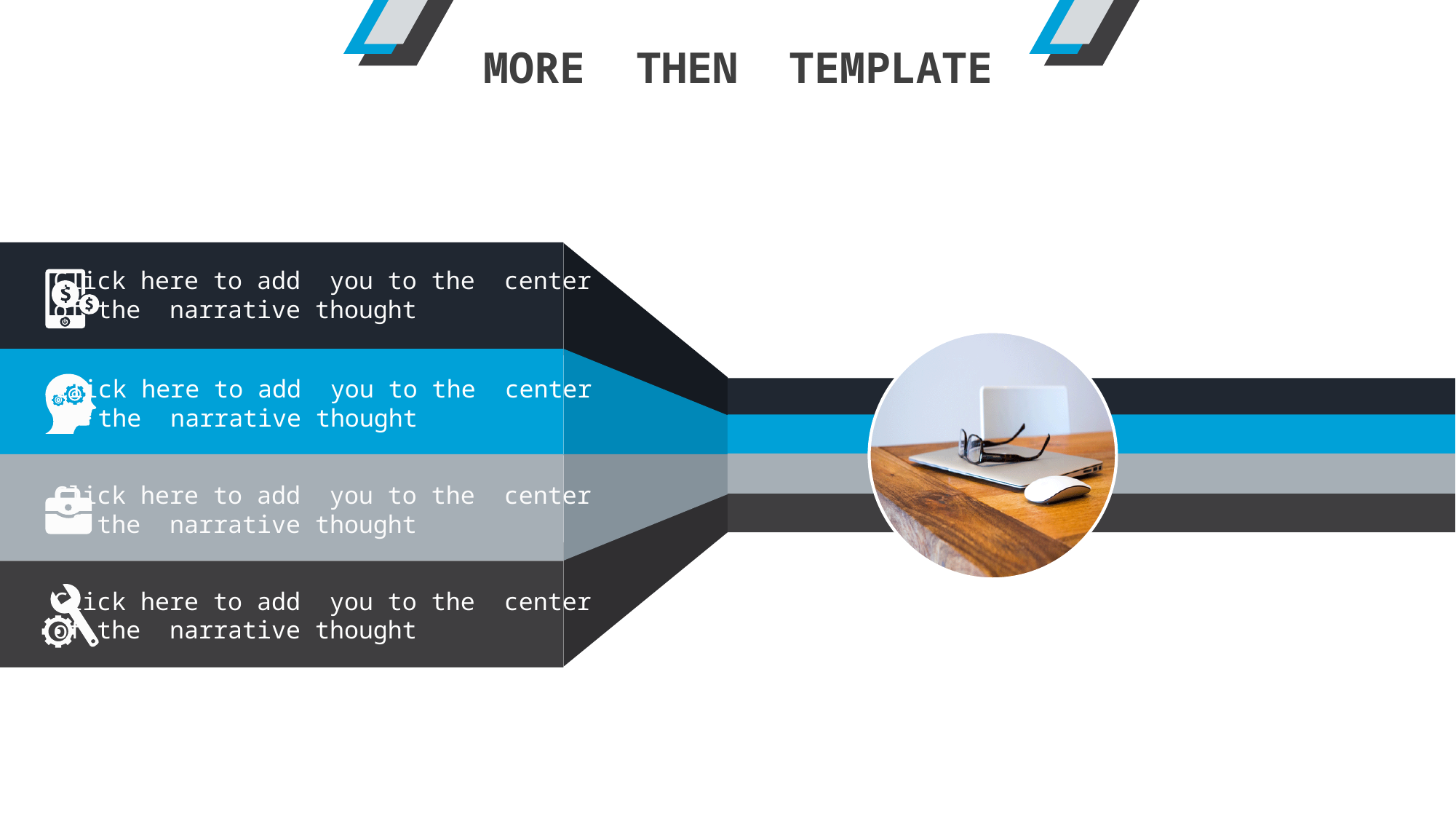

MORE  THEN  TEMPLATE

Click here to add  you to the  center
of the  narrative thought

Click here to add  you to the  center
of the  narrative thought

Click here to add  you to the  center
of the  narrative thought

Click here to add  you to the  center
of the  narrative thought